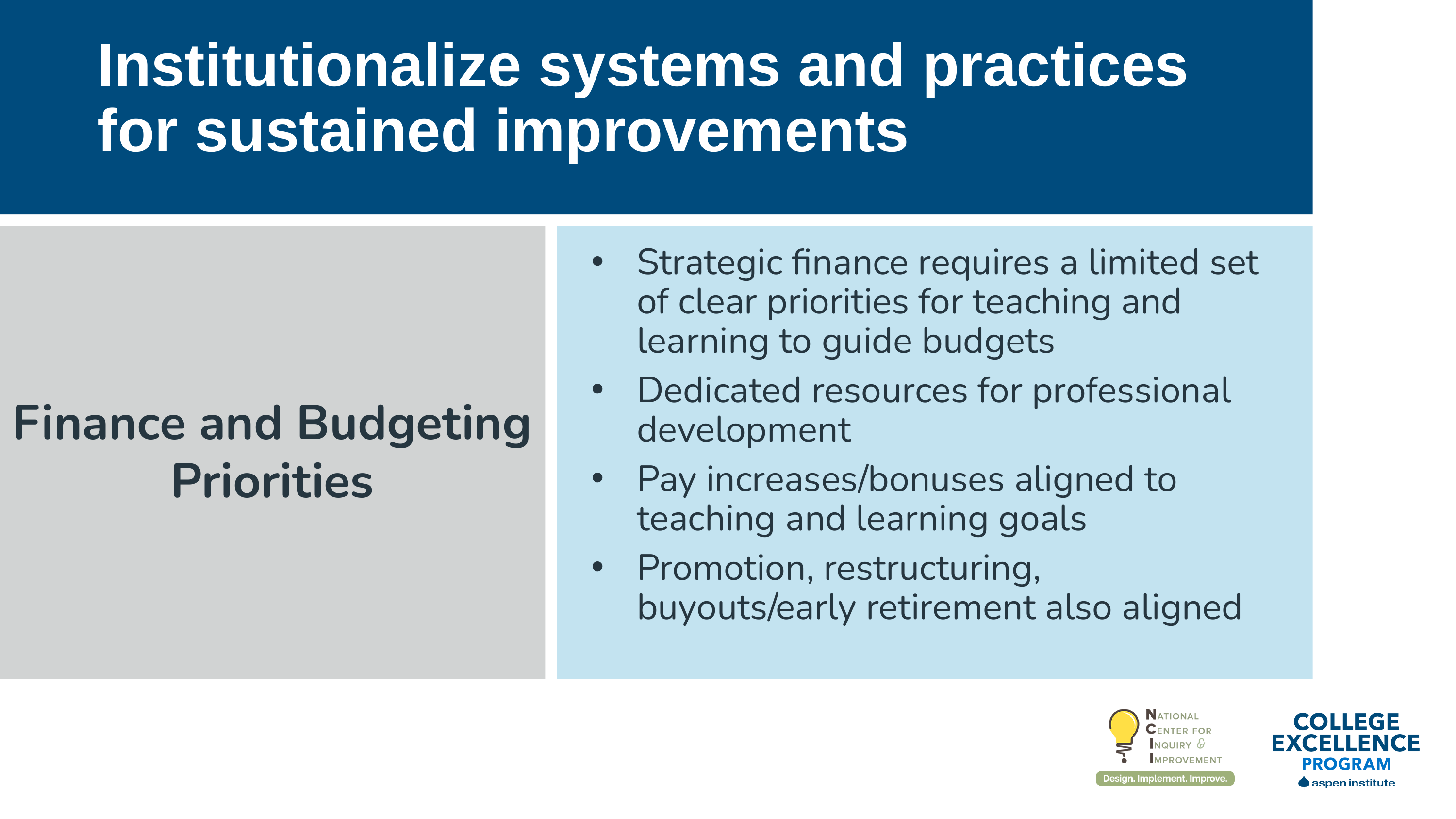

Institutionalize systems and practices for sustained improvements

Strategic finance requires a limited set of clear priorities for teaching and learning to guide budgets
Dedicated resources for professional development
Pay increases/bonuses aligned to teaching and learning goals
Promotion, restructuring, buyouts/early retirement also aligned

Finance and Budgeting Priorities